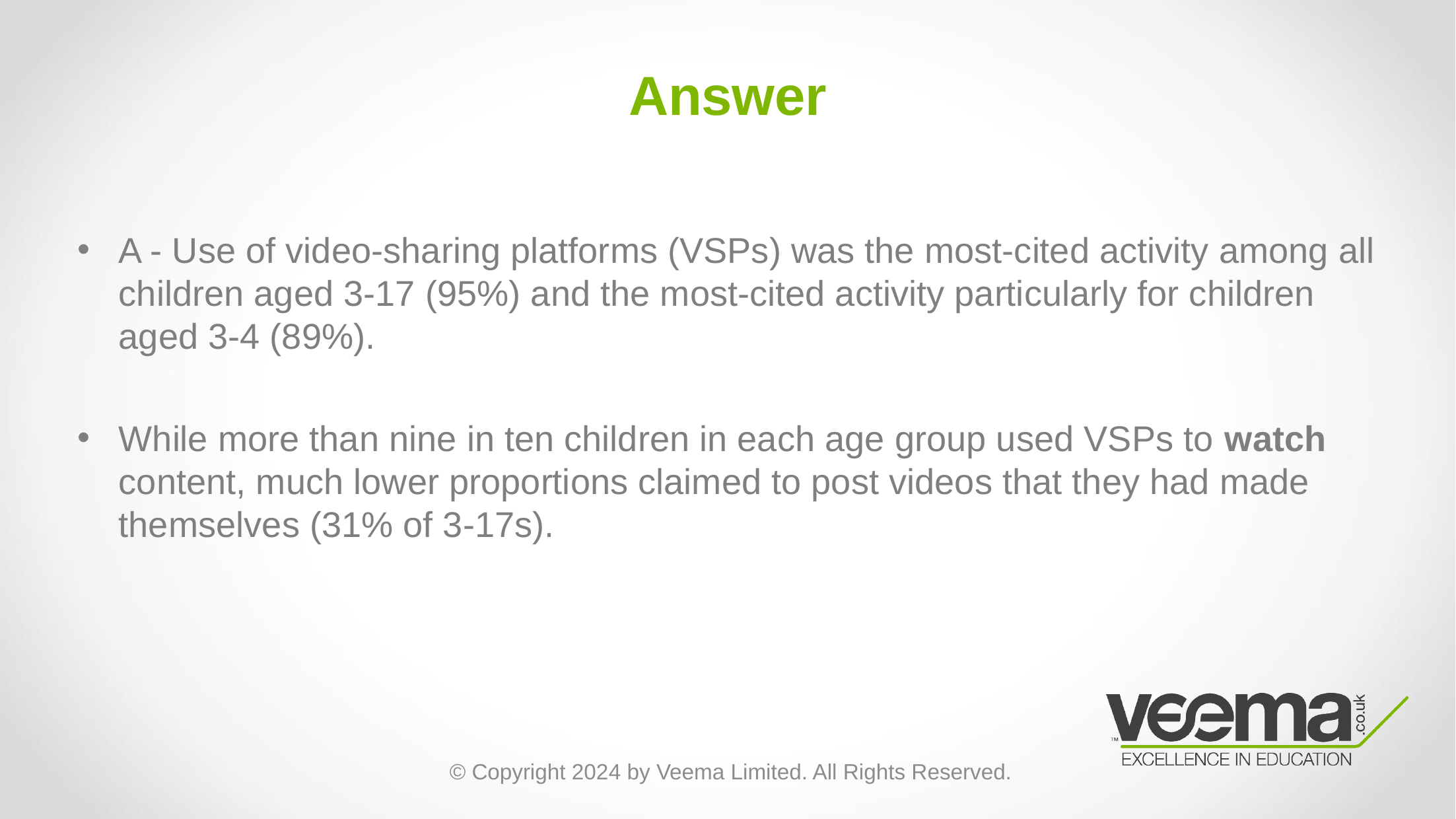

# Answer
A - Use of video-sharing platforms (VSPs) was the most-cited activity among all children aged 3-17 (95%) and the most-cited activity particularly for children aged 3-4 (89%).

While more than nine in ten children in each age group used VSPs to watch content, much lower proportions claimed to post videos that they had made themselves (31% of 3-17s).